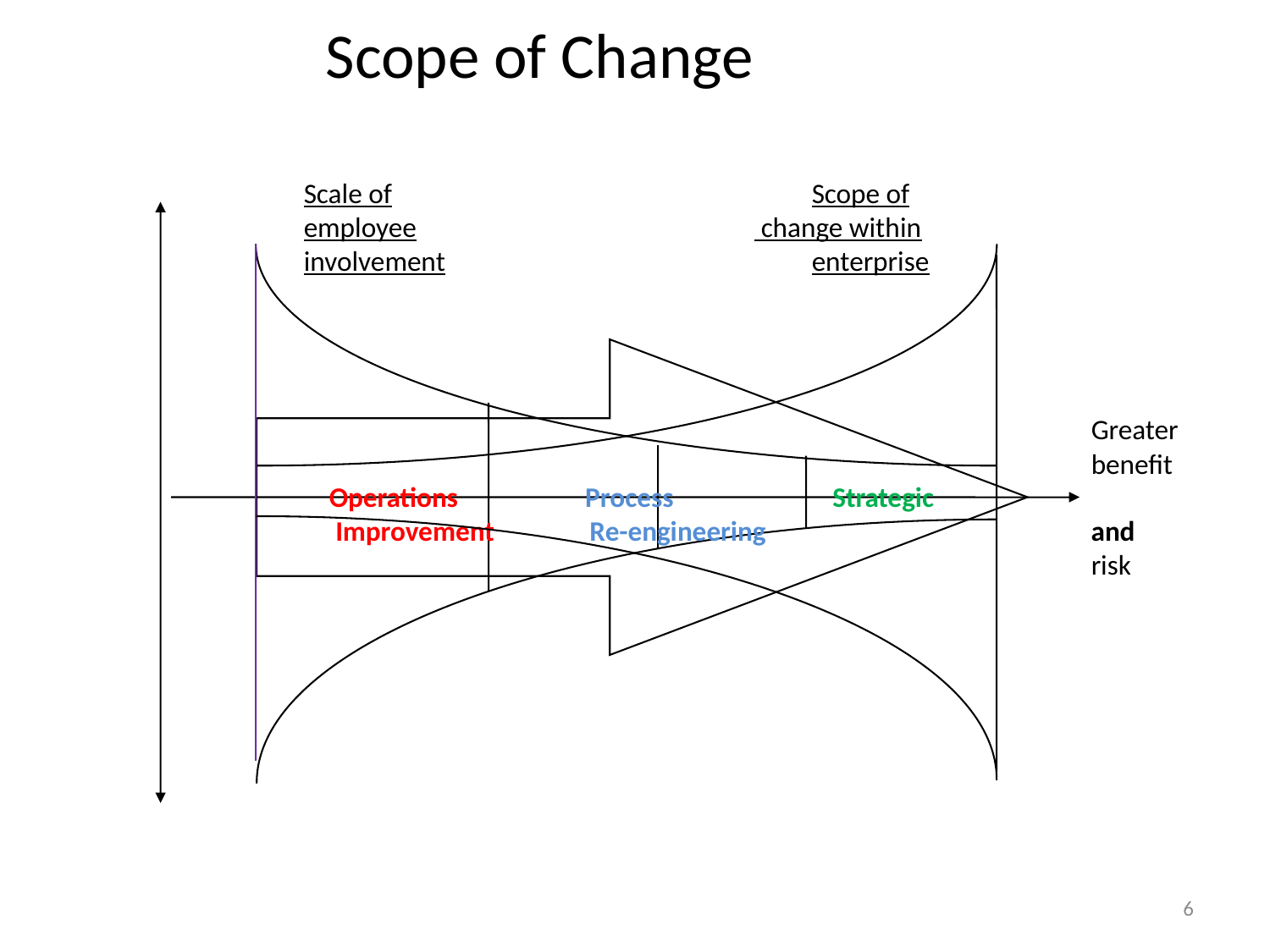

# Scope of Change
Scale of 				Scope of
employee			            change within
involvement			enterprise

						    Greater
						    benefit
    Operations                    Process                         Strategic
     Improvement               Re-engineering    	  	                        and
                                                            	                                            risk

6